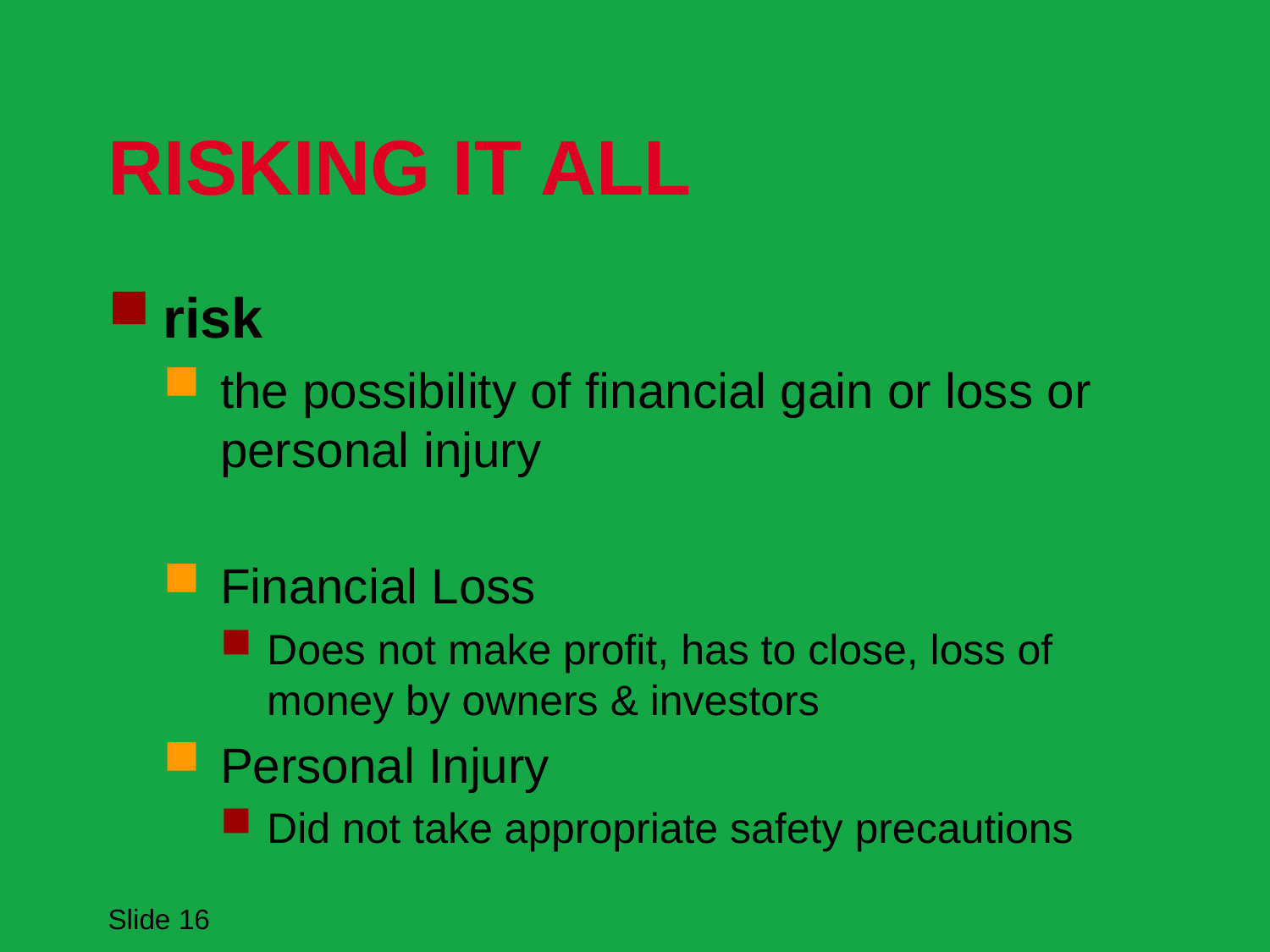

# RISKING IT ALL
risk
the possibility of financial gain or loss or personal injury

Financial Loss
Does not make profit, has to close, loss of money by owners & investors
Personal Injury
Did not take appropriate safety precautions
Slide 16